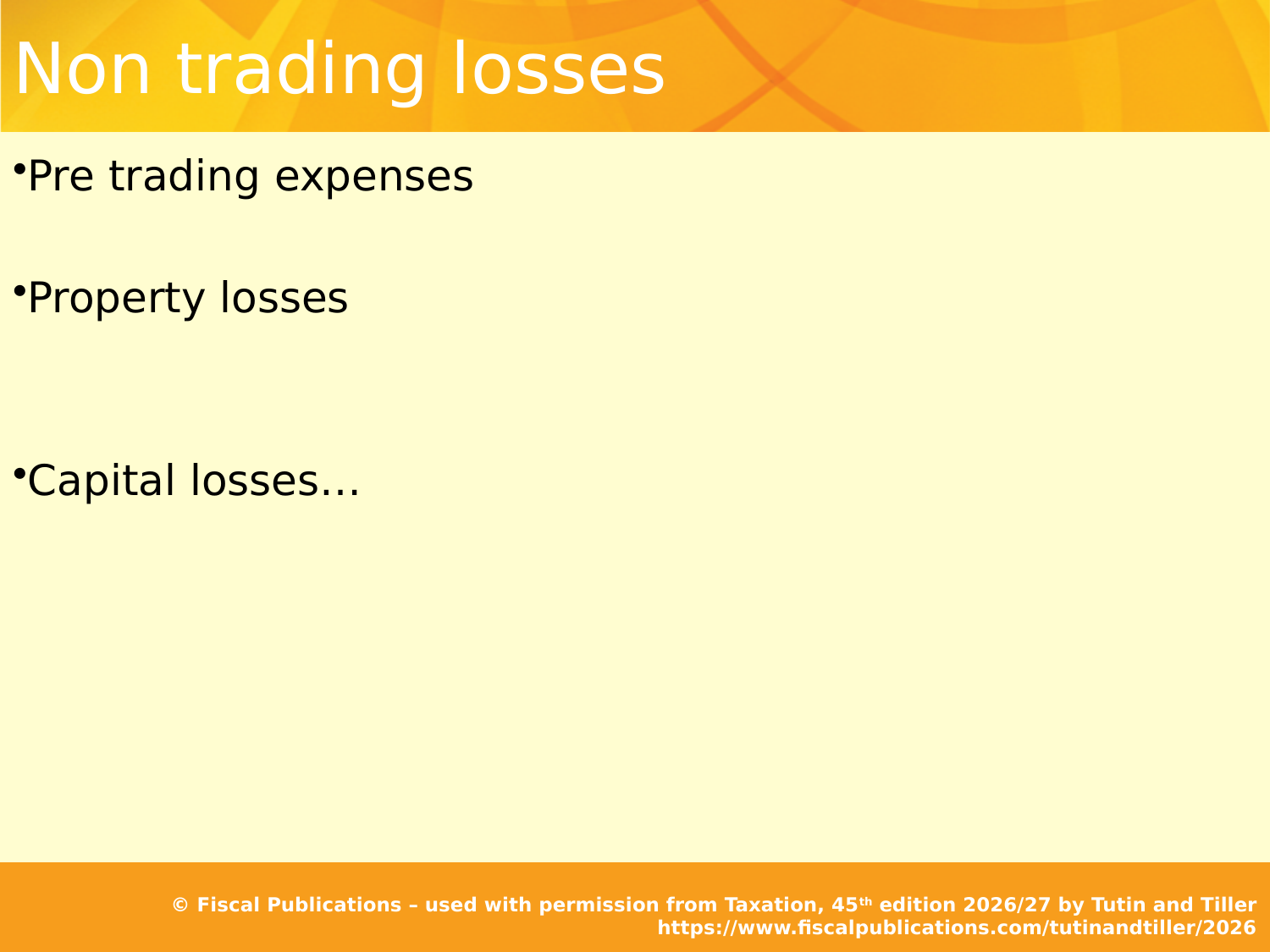

# Non trading losses
Pre trading expenses

Property losses

Capital losses…